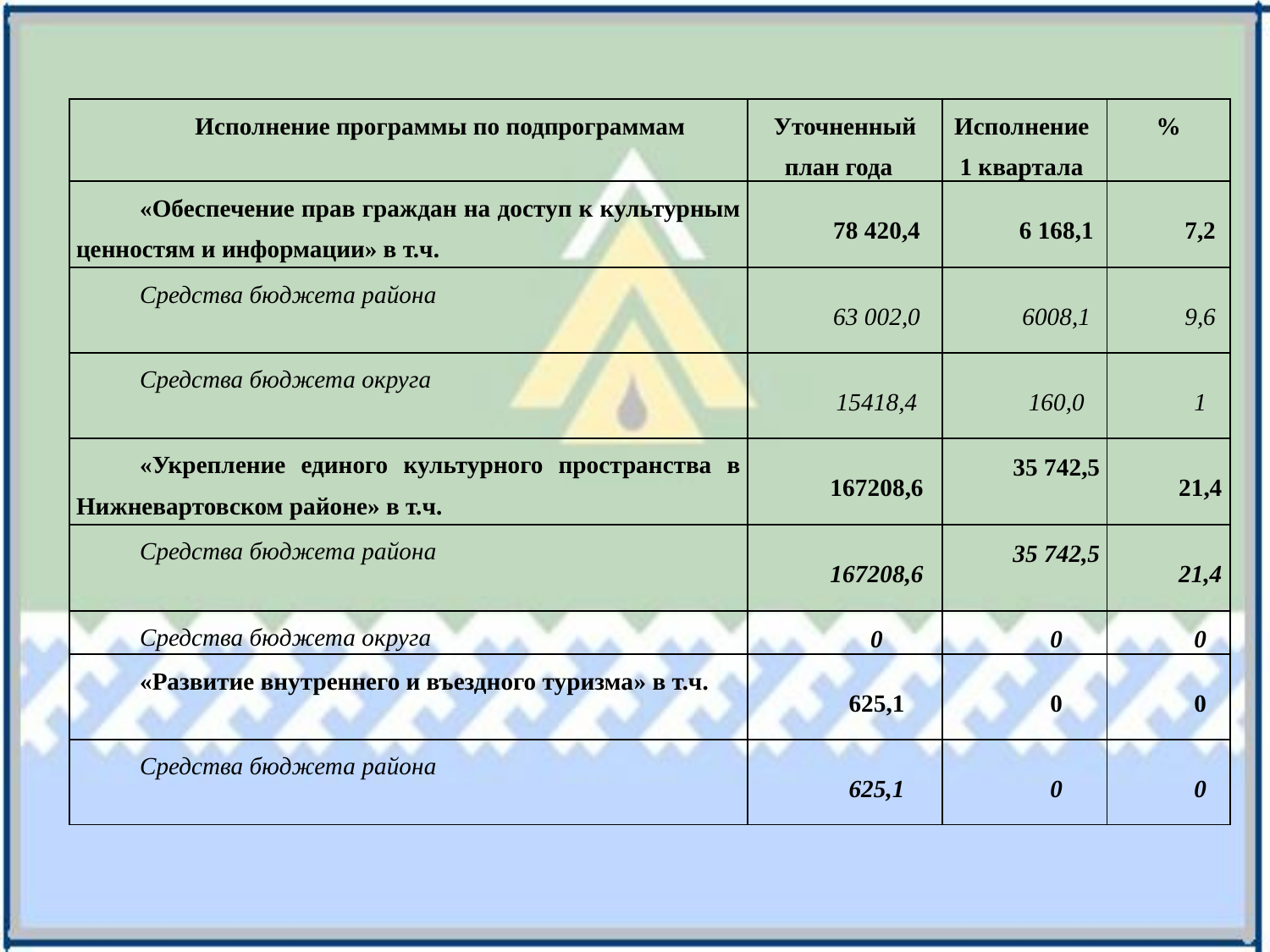

| Исполнение программы по подпрограммам | Уточненный план года | Исполнение 1 квартала | % |
| --- | --- | --- | --- |
| «Обеспечение прав граждан на доступ к культурным ценностям и информации» в т.ч. | 78 420,4 | 6 168,1 | 7,2 |
| Средства бюджета района | 63 002,0 | 6008,1 | 9,6 |
| Средства бюджета округа | 15418,4 | 160,0 | 1 |
| «Укрепление единого культурного пространства в Нижневартовском районе» в т.ч. | 167208,6 | 35 742,5 | 21,4 |
| Средства бюджета района | 167208,6 | 35 742,5 | 21,4 |
| Средства бюджета округа | 0 | 0 | 0 |
| «Развитие внутреннего и въездного туризма» в т.ч. | 625,1 | 0 | 0 |
| Средства бюджета района | 625,1 | 0 | 0 |